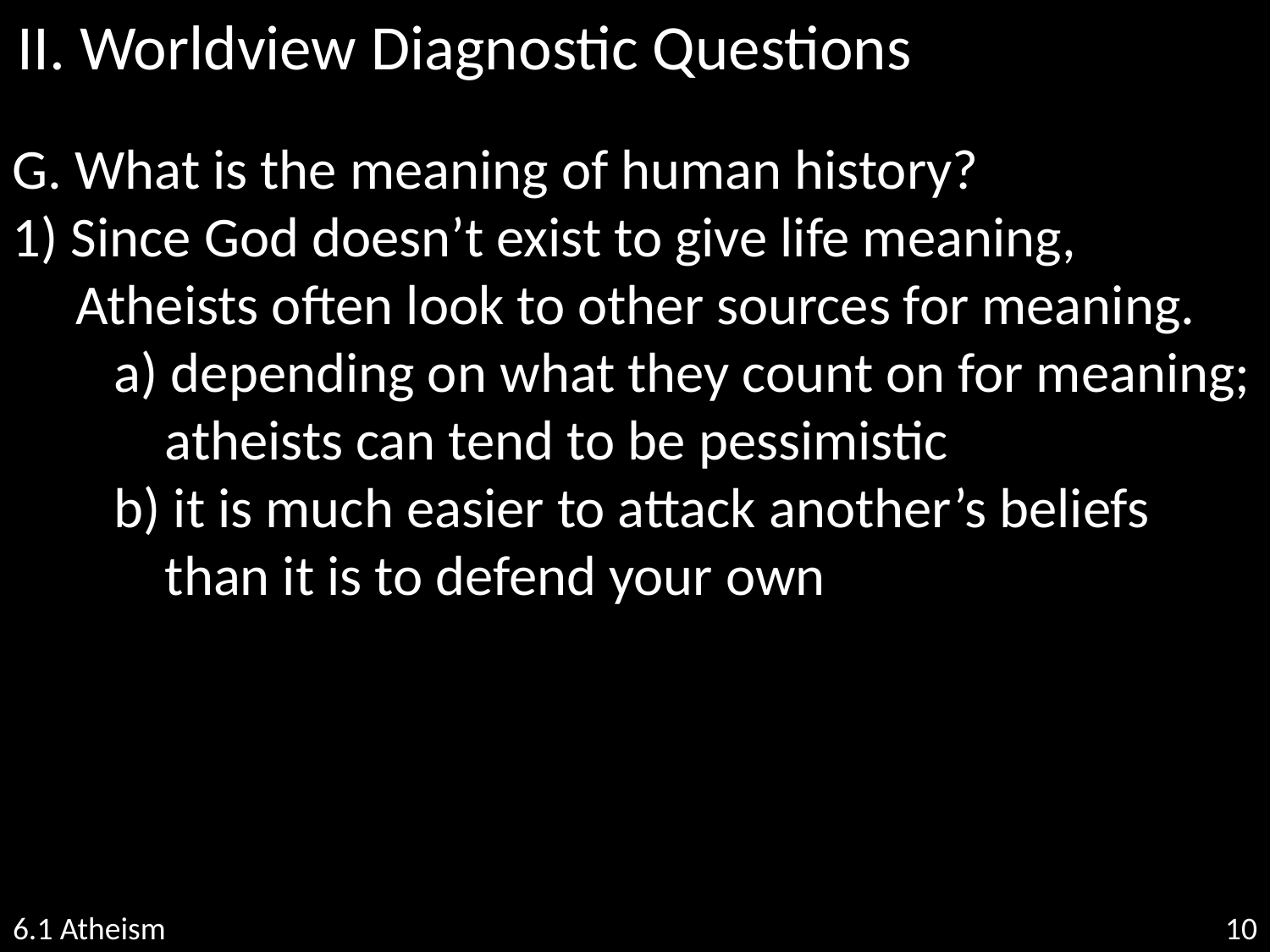

II. Worldview Diagnostic Questions
G. What is the meaning of human history?
1) Since God doesn’t exist to give life meaning,
     Atheists often look to other sources for meaning.
        a) depending on what they count on for meaning;
            atheists can tend to be pessimistic
        b) it is much easier to attack another’s beliefs
            than it is to defend your own
6.1 Atheism
10